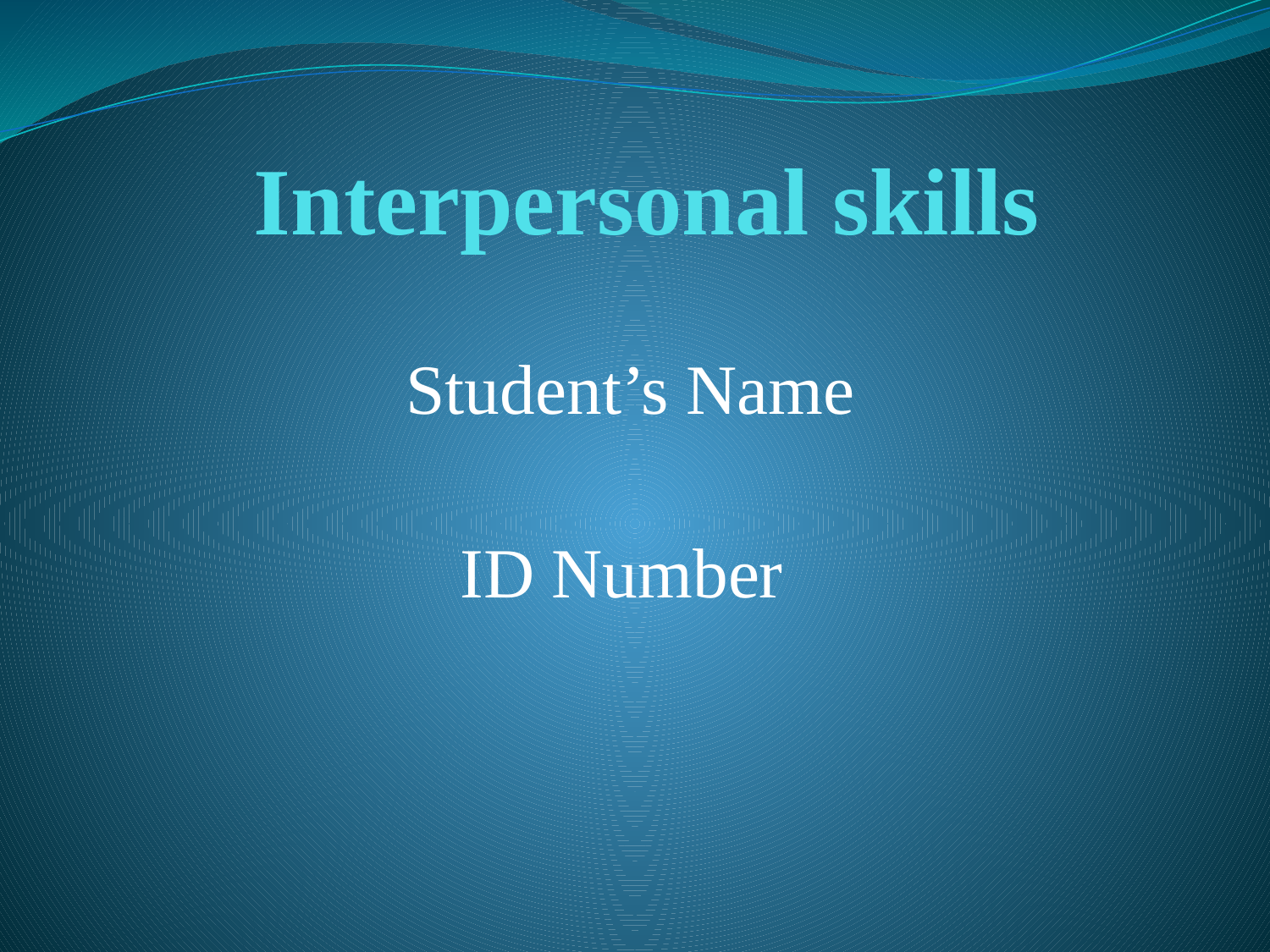

# Interpersonal skills
Student’s Name
ID Number